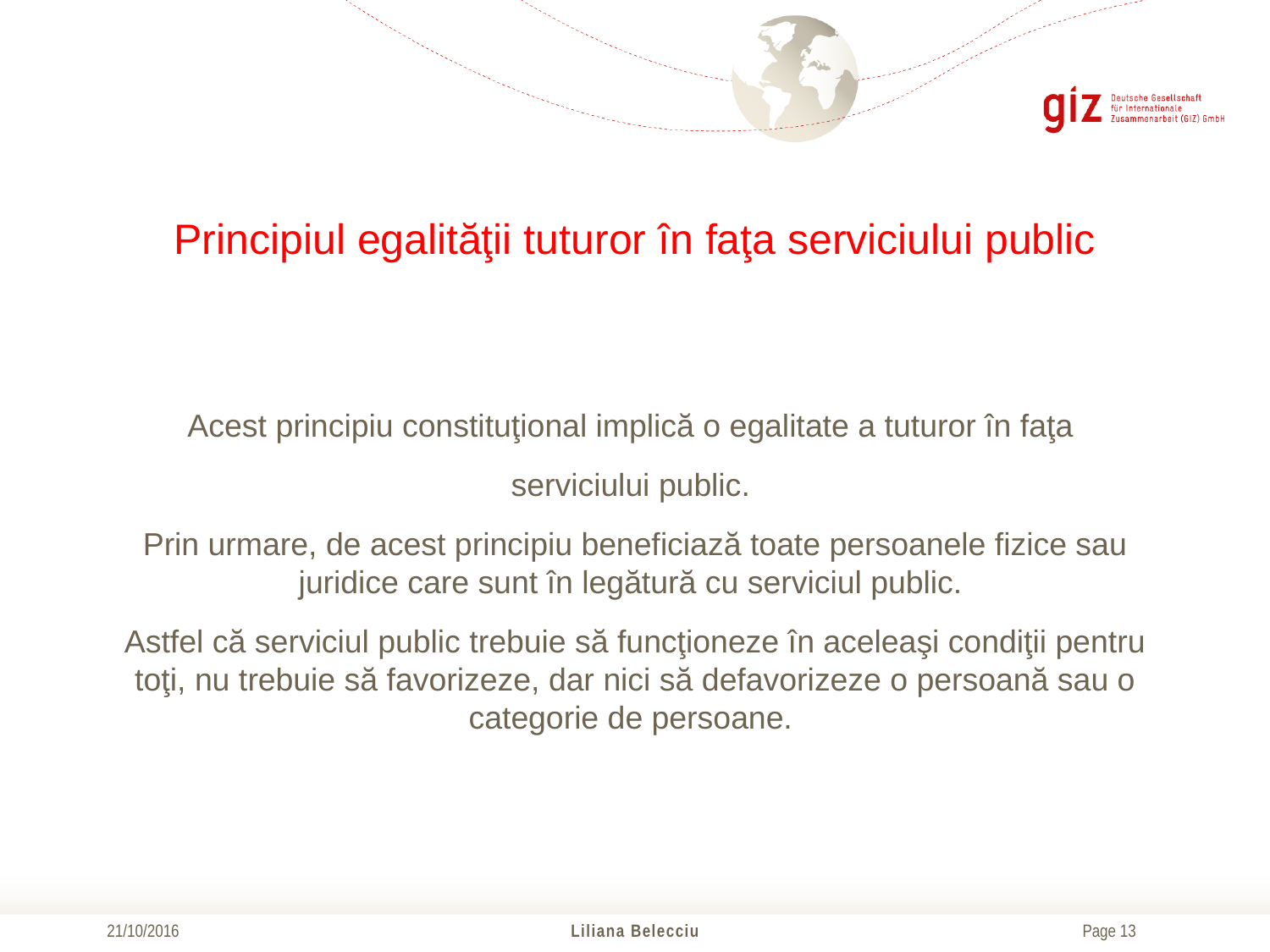

# Principiul egalităţii tuturor în faţa serviciului public

Acest principiu constituţional implică o egalitate a tuturor în faţa
serviciului public.
Prin urmare, de acest principiu beneficiază toate persoanele fizice sau juridice care sunt în legătură cu serviciul public.
Astfel că serviciul public trebuie să funcţioneze în aceleaşi condiţii pentru toţi, nu trebuie să favorizeze, dar nici să defavorizeze o persoană sau o categorie de persoane.

21/10/2016
Liliana Belecciu